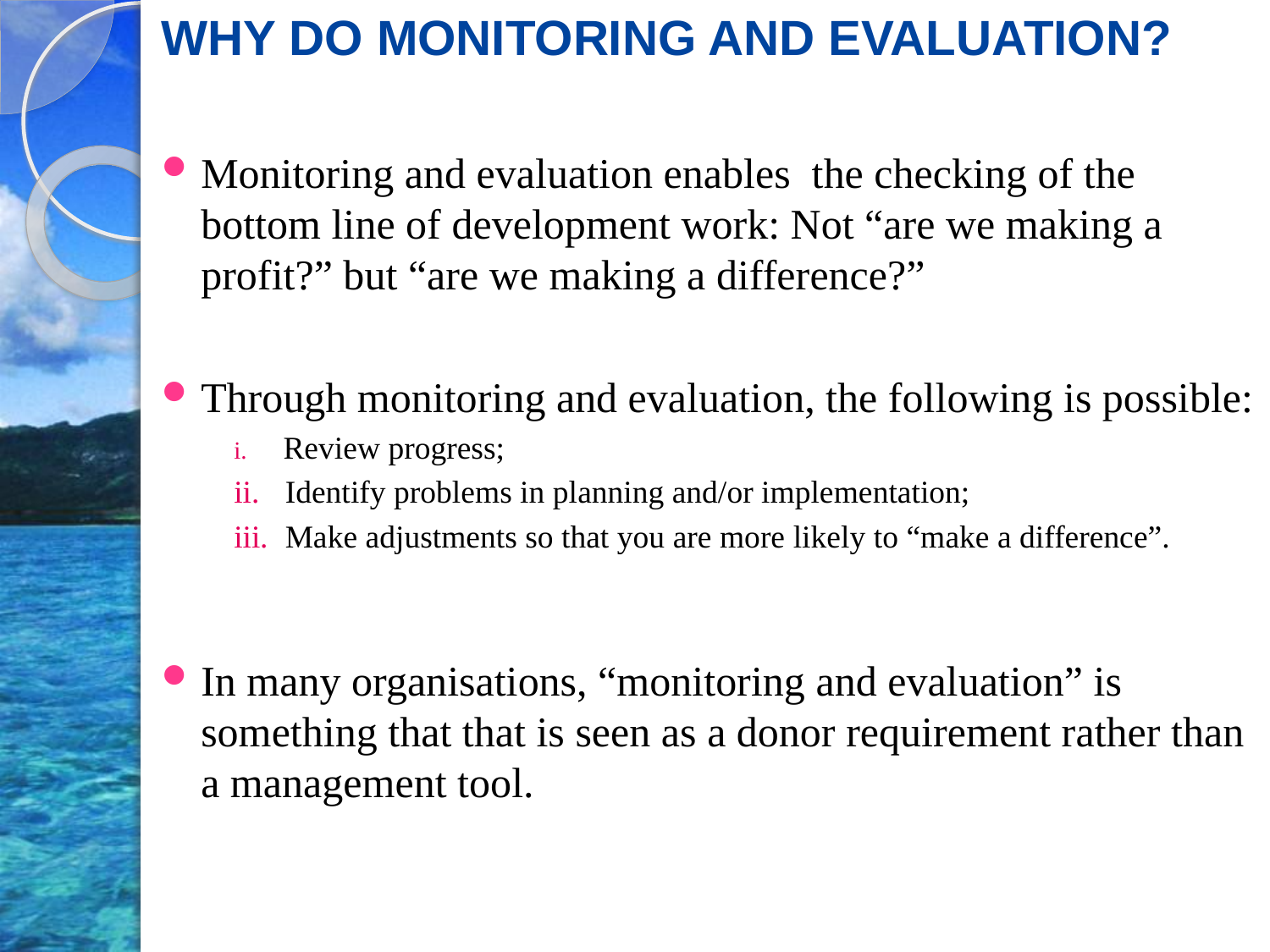

WHY DO MONITORING AND EVALUATION?

Monitoring and evaluation enables  the checking of the bottom line of development work: Not “are we making a profit?” but “are we making a difference?”

Through monitoring and evaluation, the following is possible:
 Review progress;
 Identify problems in planning and/or implementation;
 Make adjustments so that you are more likely to “make a difference”.

In many organisations, “monitoring and evaluation” is something that that is seen as a donor requirement rather than a management tool.